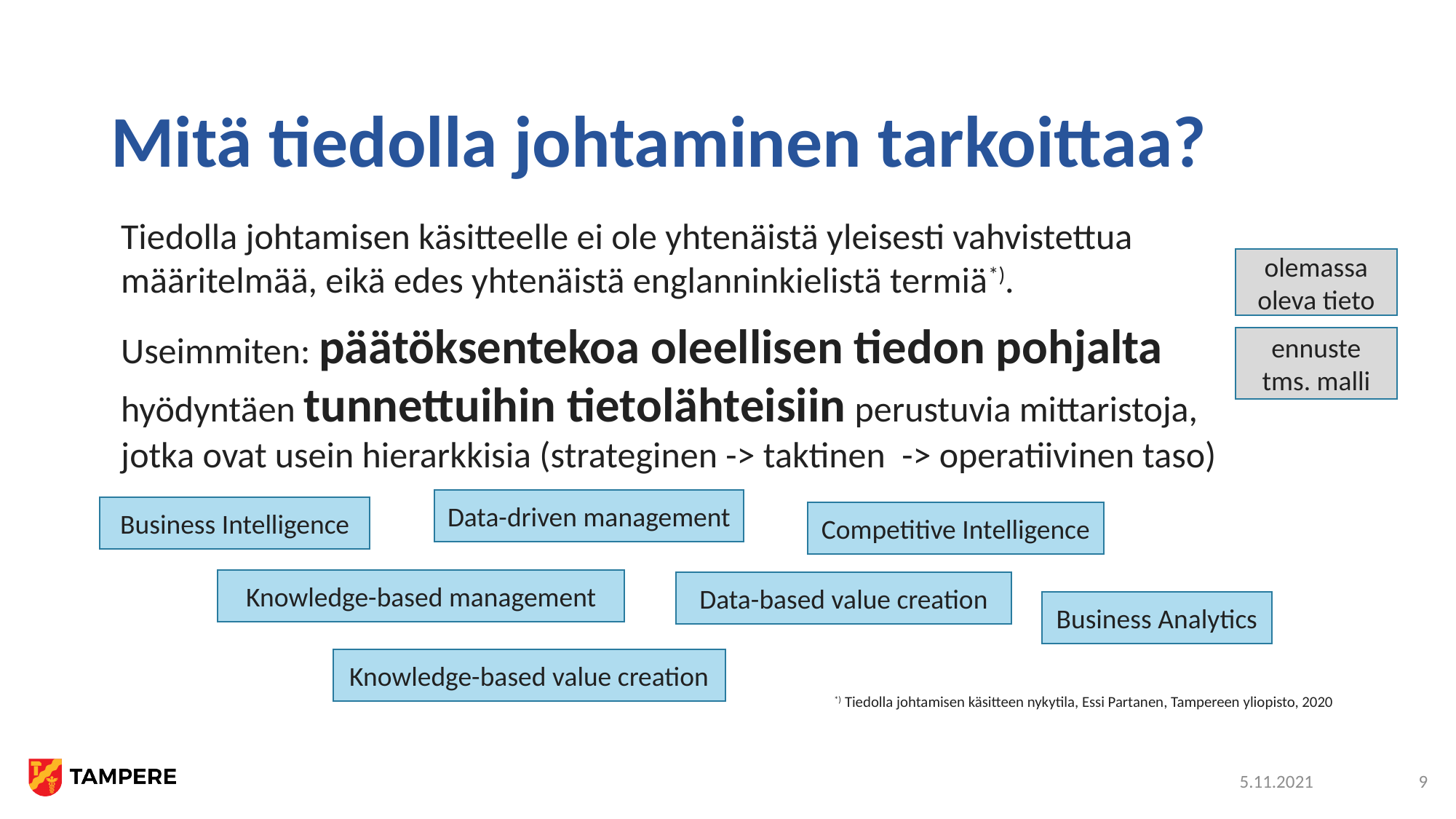

# Mitä tiedolla johtaminen tarkoittaa?
Tiedolla johtamisen käsitteelle ei ole yhtenäistä yleisesti vahvistettua määritelmää, eikä edes yhtenäistä englanninkielistä termiä*).
Useimmiten: päätöksentekoa oleellisen tiedon pohjalta
hyödyntäen tunnettuihin tietolähteisiin perustuvia mittaristoja,
jotka ovat usein hierarkkisia (strateginen -> taktinen  -> operatiivinen taso)
olemassa oleva tieto
ennuste tms. malli
Data-driven management
Business Intelligence
Competitive Intelligence
Knowledge-based management
Data-based value creation
Business Analytics
Knowledge-based value creation
*) Tiedolla johtamisen käsitteen nykytila, Essi Partanen, Tampereen yliopisto, 2020
5.11.2021
9